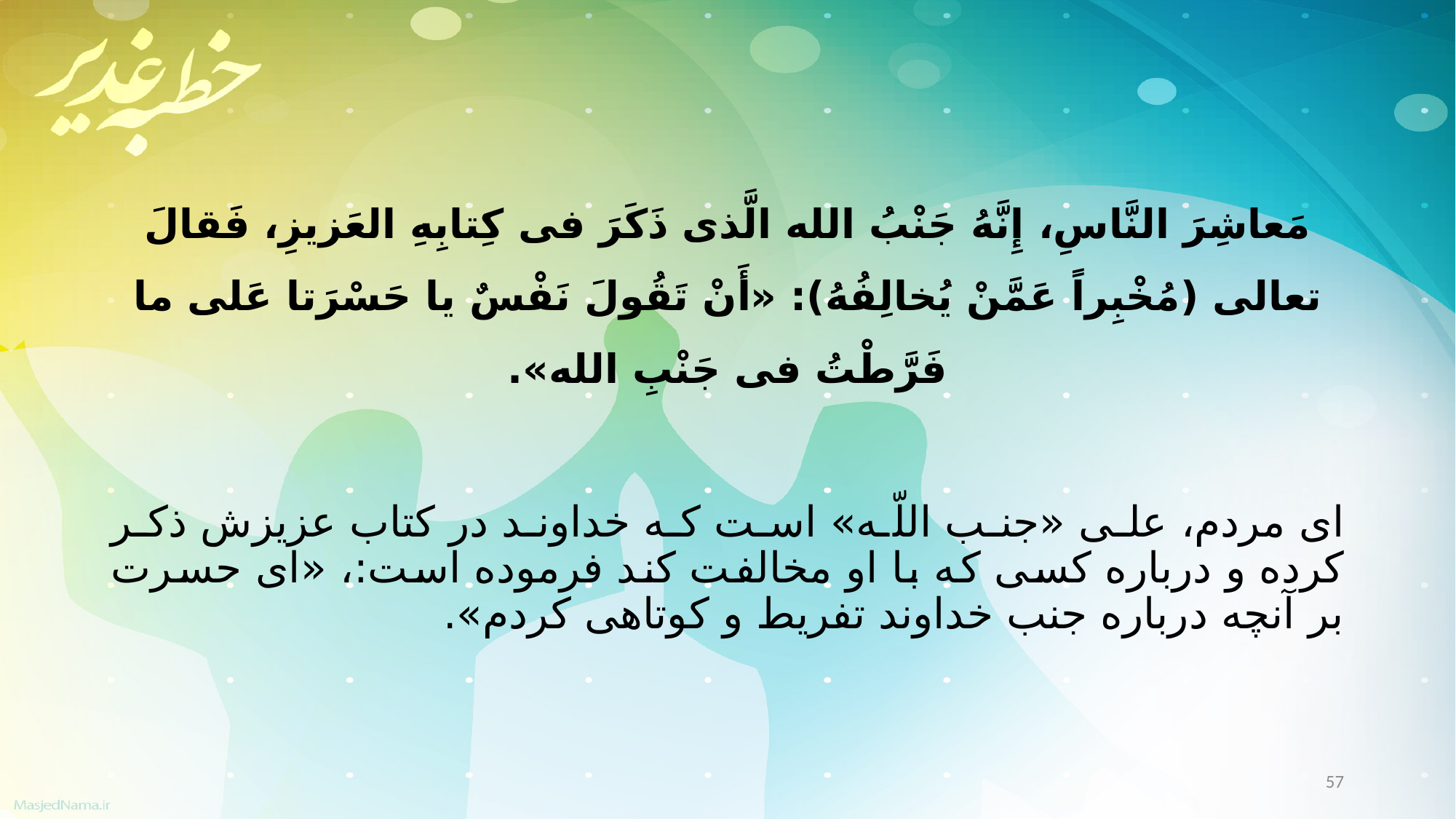

مَعاشِرَ النَّاسِ، إِنَّهُ جَنْبُ الله الَّذی ذَکَرَ فی کِتابِهِ العَزیزِ، فَقالَ تعالی (مُخْبِراً عَمَّنْ یُخالِفُهُ): «أَنْ تَقُولَ نَفْسٌ یا حَسْرَتا عَلی ما فَرَّطْتُ فی جَنْبِ الله».
اى مردم، على «جنب اللّه‏» است که خداوند در کتاب عزیزش ذکر کرده و درباره کسى که با او مخالفت کند فرموده است:، «اى حسرت بر آنچه درباره جنب خداوند تفریط و کوتاهى کردم».
57